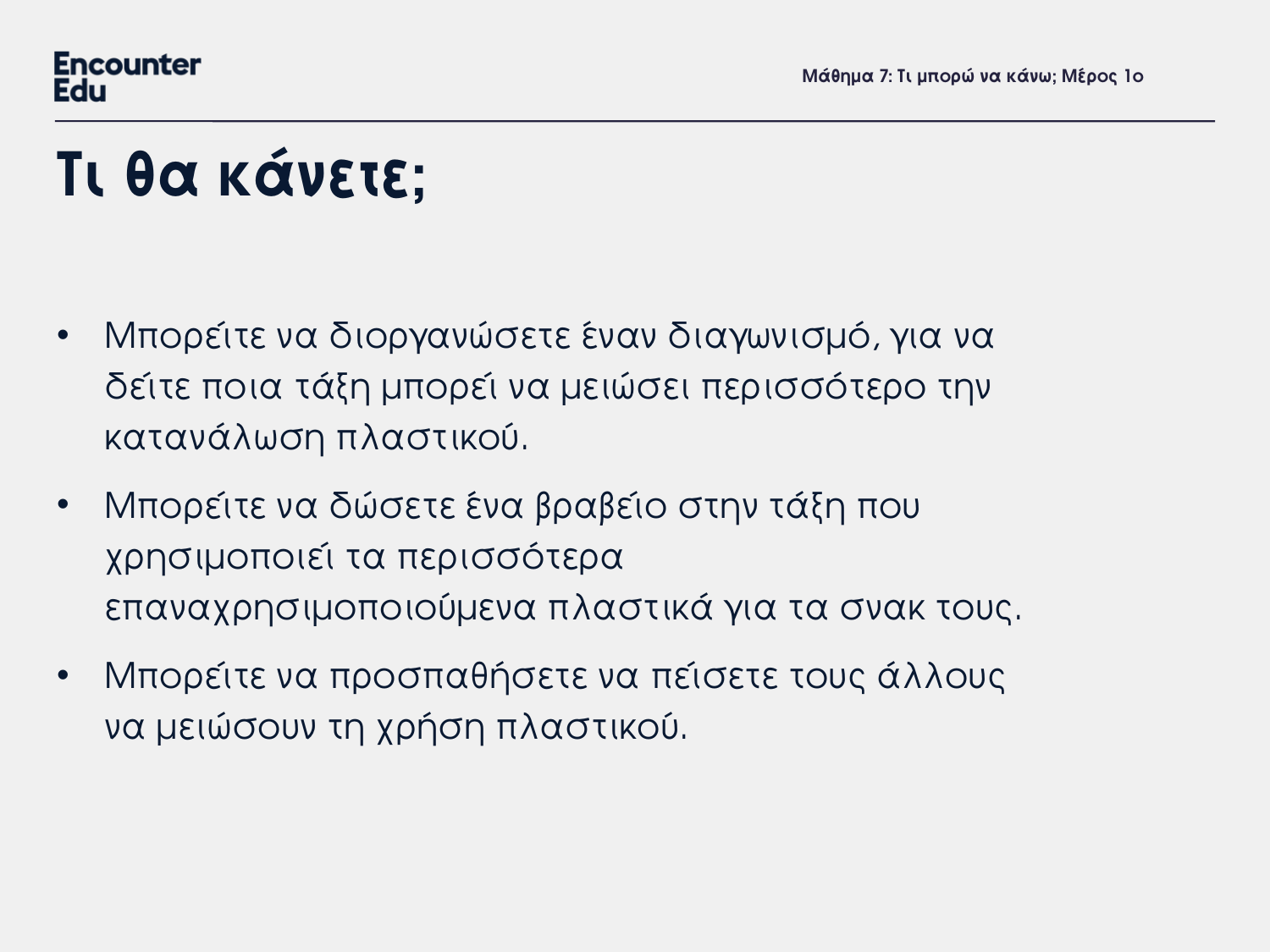

# Μάθημα 7: Τι μπορώ να κάνω; Μέρος 1ο
Τι θα κάνετε;
Μπορείτε να διοργανώσετε έναν διαγωνισμό, για να δείτε ποια τάξη μπορεί να μειώσει περισσότερο την κατανάλωση πλαστικού.
Μπορείτε να δώσετε ένα βραβείο στην τάξη που χρησιμοποιεί τα περισσότερα επαναχρησιμοποιούμενα πλαστικά για τα σνακ τους.
Μπορείτε να προσπαθήσετε να πείσετε τους άλλους να μειώσουν τη χρήση πλαστικού.